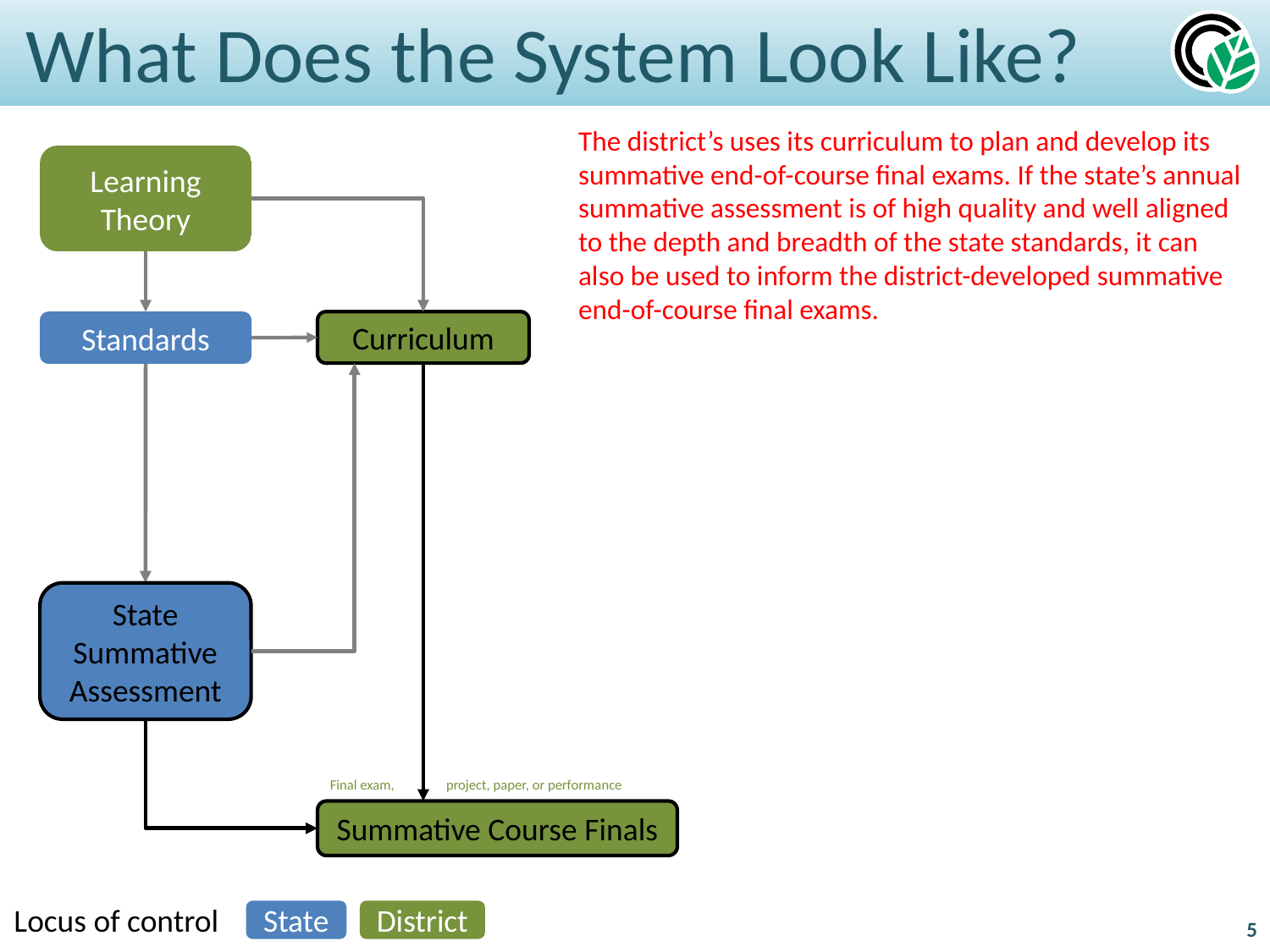

# What Does the System Look Like?
The district’s uses its curriculum to plan and develop its summative end-of-course final exams. If the state’s annual summative assessment is of high quality and well aligned to the depth and breadth of the state standards, it can also be used to inform the district-developed summative end-of-course final exams.
Learning Theory
Curriculum
Standards
State Summative Assessment
Final exam,
project, paper, or performance
Summative Course Finals
Locus of control
State
District